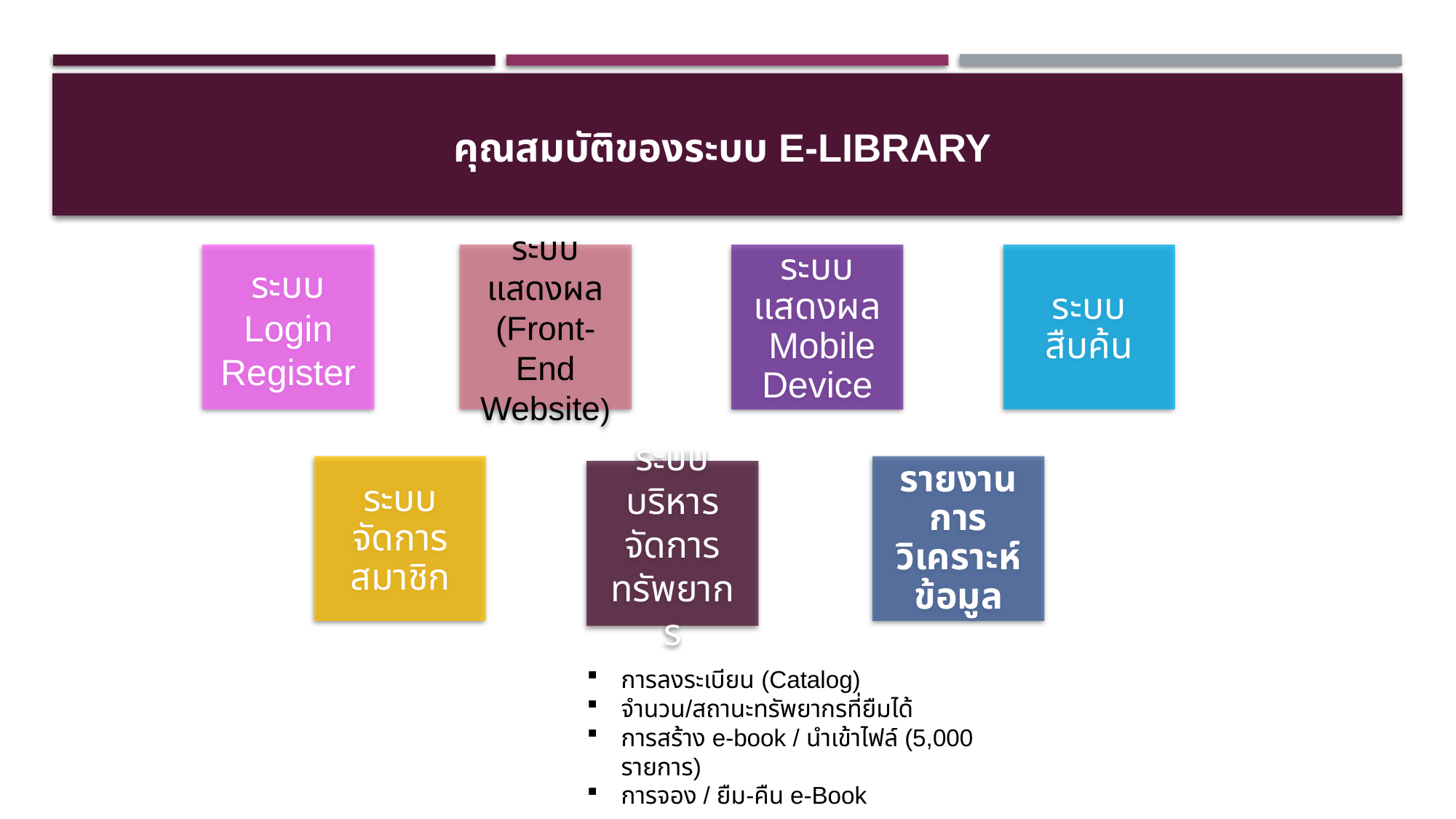

# คุณสมบัติของระบบ e-Library
ระบบ Login
Register
ระบบแสดงผล (Front-End Website)
ระบบสืบค้น
ระบบแสดงผล Mobile Device
ระบบจัดการสมาชิก
รายงานการวิเคราะห์ข้อมูล
ระบบบริหารจัดการทรัพยากร
การลงระเบียน (Catalog)
จำนวน/สถานะทรัพยากรที่ยืมได้
การสร้าง e-book / นำเข้าไฟล์ (5,000 รายการ)
การจอง / ยืม-คืน e-Book